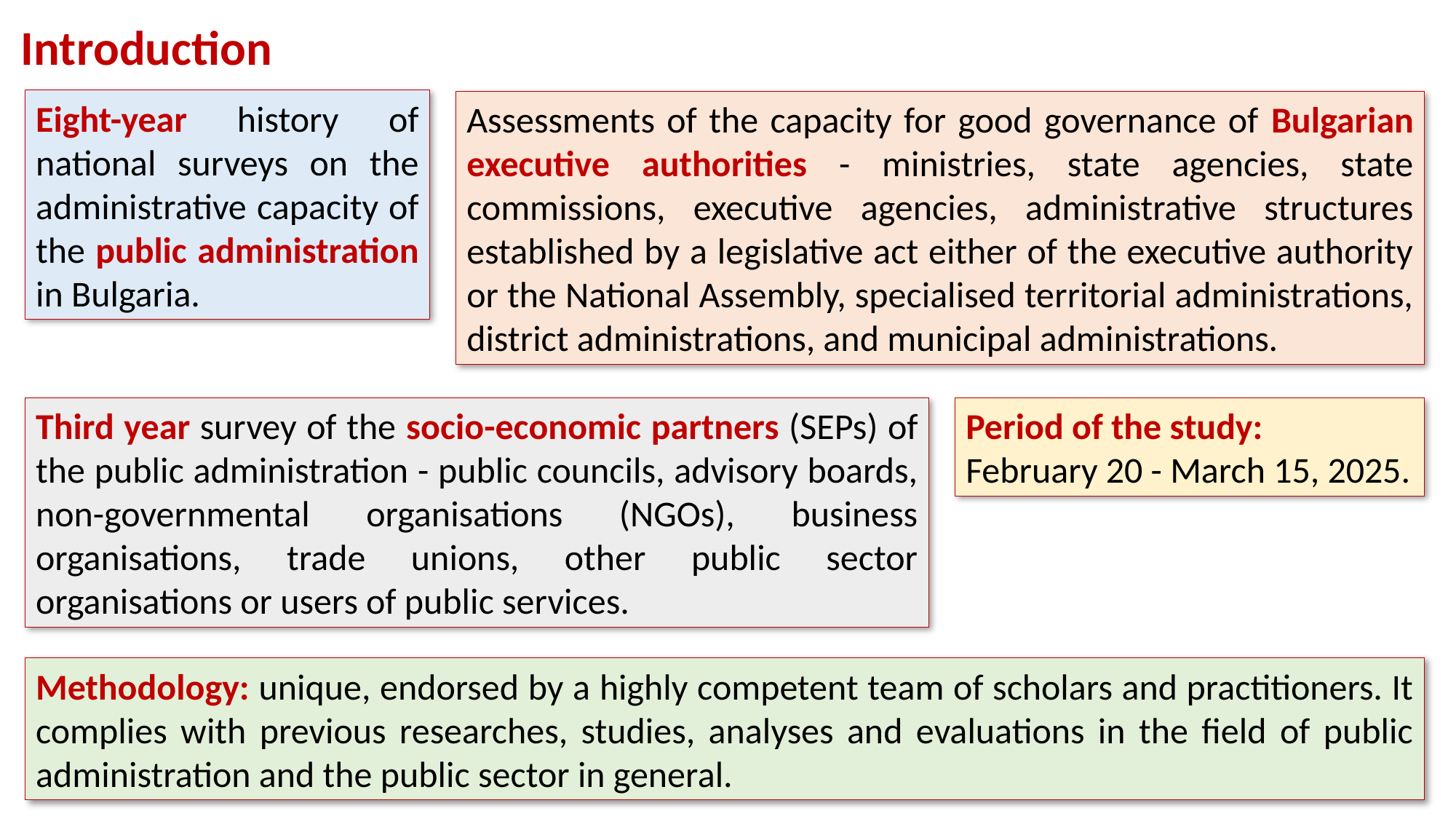

Introduction
Eight-year history of national surveys on the administrative capacity of the public administration in Bulgaria.
Assessments of the capacity for good governance of Bulgarian executive authorities - ministries, state agencies, state commissions, executive agencies, administrative structures established by a legislative act either of the executive authority or the National Assembly, specialised territorial administrations, district administrations, and municipal administrations.
Third year survey of the socio-economic partners (SEPs) of the public administration - public councils, advisory boards, non-governmental organisations (NGOs), business organisations, trade unions, other public sector organisations or users of public services.
Period of the study:
February 20 - March 15, 2025.
Methodology: unique, endorsed by a highly competent team of scholars and practitioners. It complies with previous researches, studies, analyses and evaluations in the field of public administration and the public sector in general.